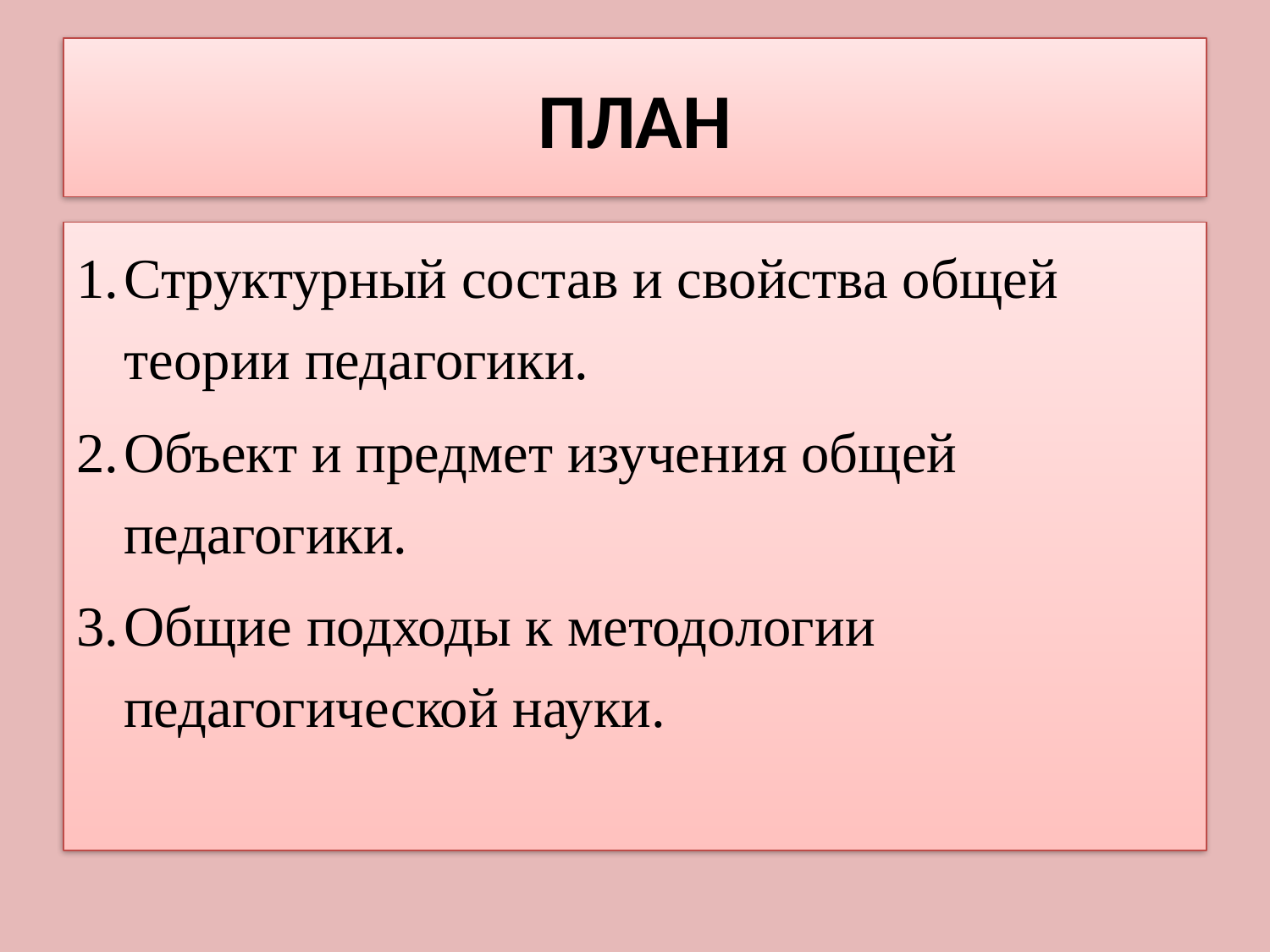

# ПЛАН
Структурный состав и свойства общей теории педагогики.
Объект и предмет изучения общей педагогики.
Общие подходы к методологии педагогической науки.